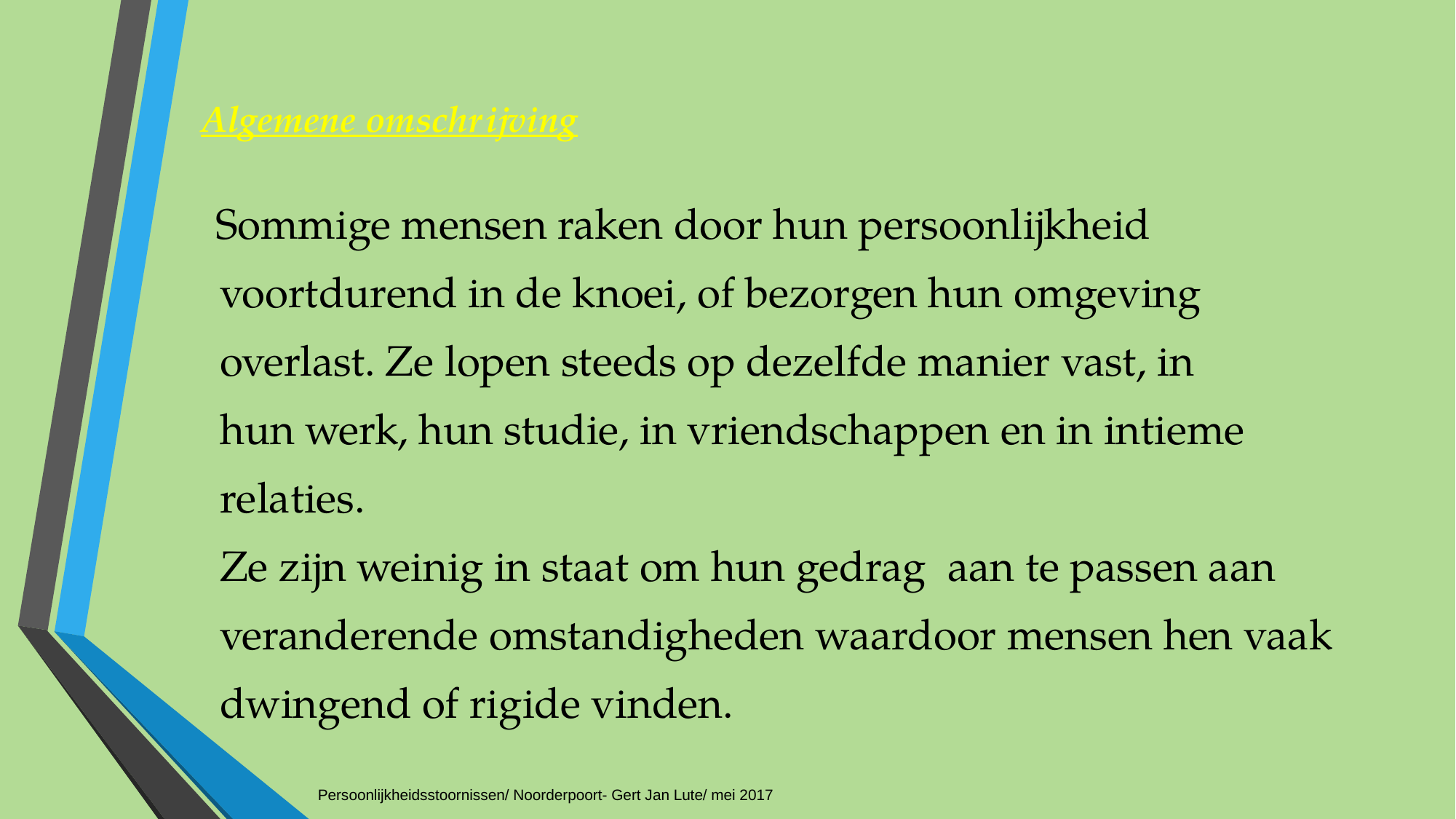

#
Algemene omschrijving
   Sommige mensen raken door hun persoonlijkheid
   voortdurend in de knoei, of bezorgen hun omgeving
   overlast. Ze lopen steeds op dezelfde manier vast, in
   hun werk, hun studie, in vriendschappen en in intieme
   relaties.
   Ze zijn weinig in staat om hun gedrag  aan te passen aan
   veranderende omstandigheden waardoor mensen hen vaak
   dwingend of rigide vinden.

Persoonlijkheidsstoornissen/ Noorderpoort- Gert Jan Lute/ mei 2017